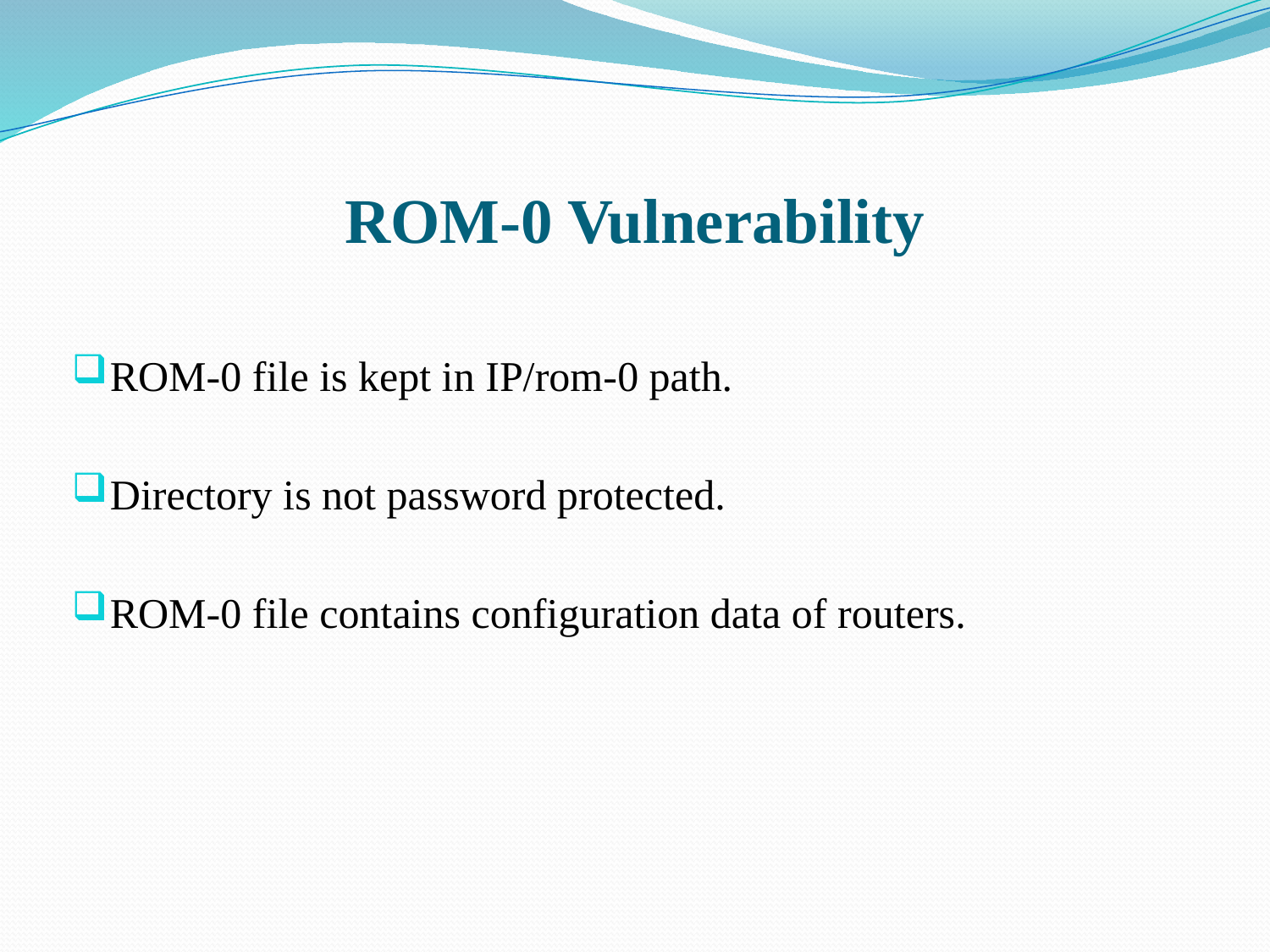

# ROM-0 Vulnerability
ROM-0 file is kept in IP/rom-0 path.

Directory is not password protected.

ROM-0 file contains configuration data of routers.